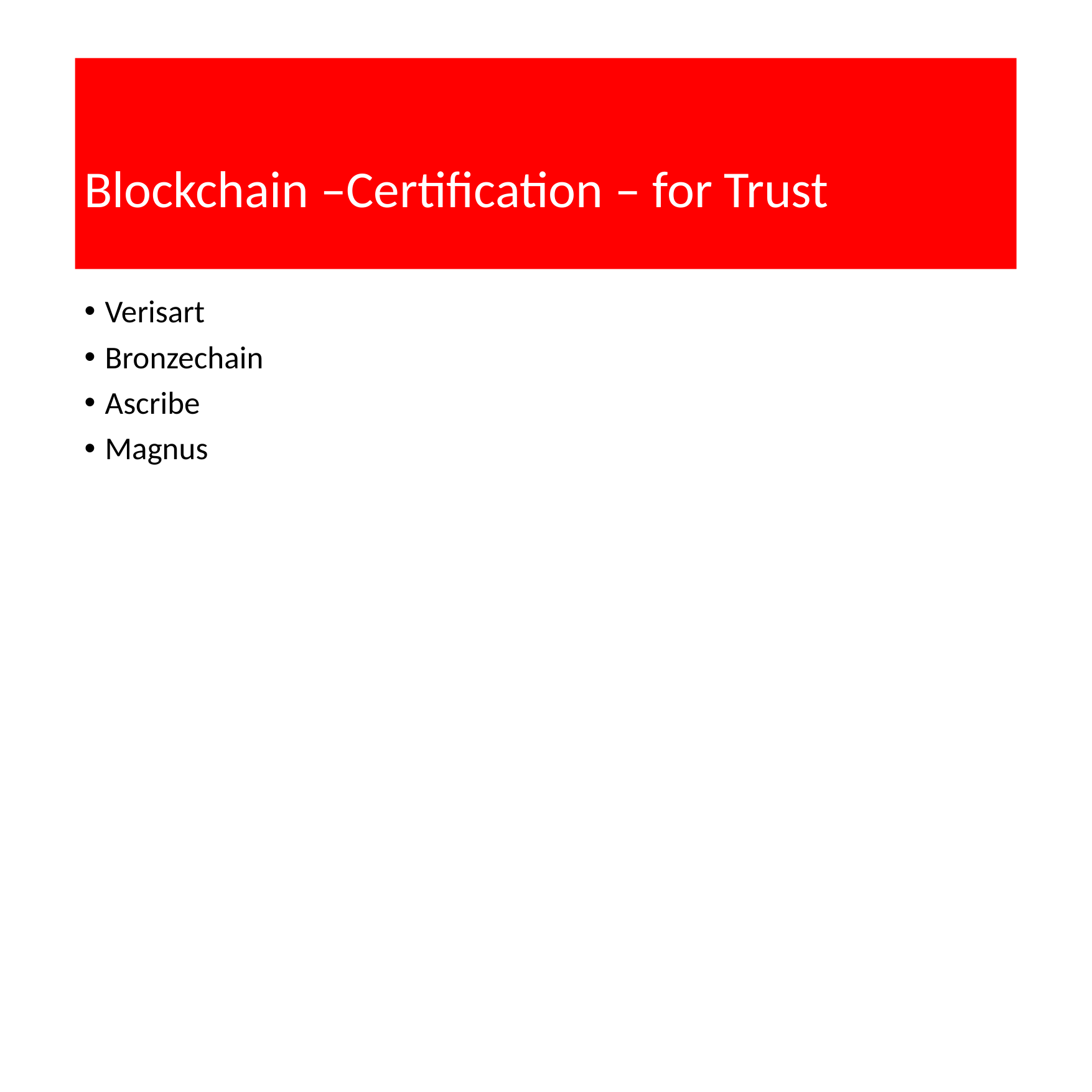

# Blockchain –Certification – for Trust
Verisart
Bronzechain
Ascribe
Magnus